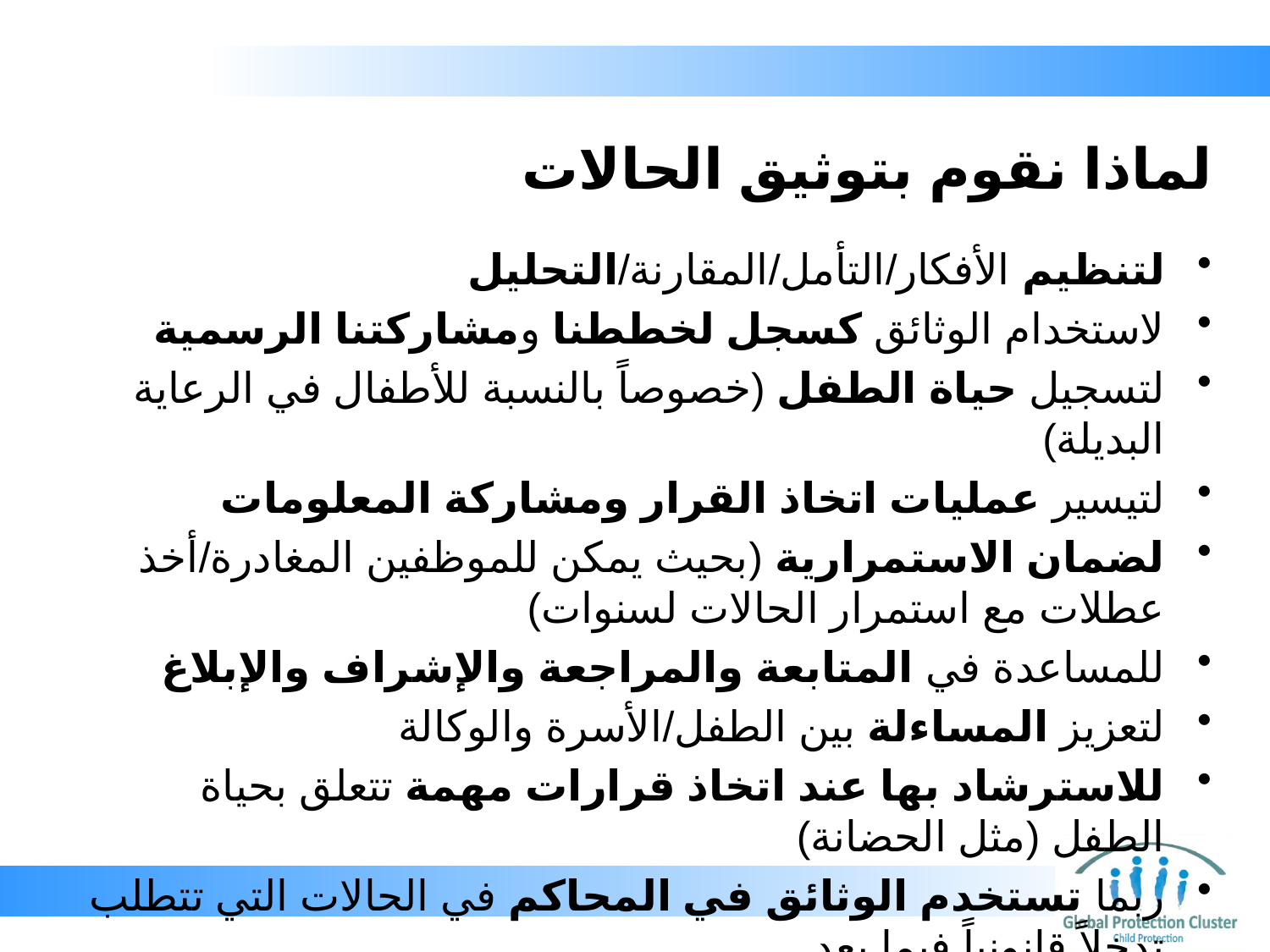

# لماذا نقوم بتوثيق الحالات
لتنظيم الأفكار/التأمل/المقارنة/التحليل
لاستخدام الوثائق كسجل لخططنا ومشاركتنا الرسمية
لتسجيل حياة الطفل (خصوصاً بالنسبة للأطفال في الرعاية البديلة)
لتيسير عمليات اتخاذ القرار ومشاركة المعلومات
لضمان الاستمرارية (بحيث يمكن للموظفين المغادرة/أخذ عطلات مع استمرار الحالات لسنوات)
للمساعدة في المتابعة والمراجعة والإشراف والإبلاغ
لتعزيز المساءلة بين الطفل/الأسرة والوكالة
للاسترشاد بها عند اتخاذ قرارات مهمة تتعلق بحياة الطفل (مثل الحضانة)
ربما تستخدم الوثائق في المحاكم في الحالات التي تتطلب تدخلاً قانونياً فيما بعد